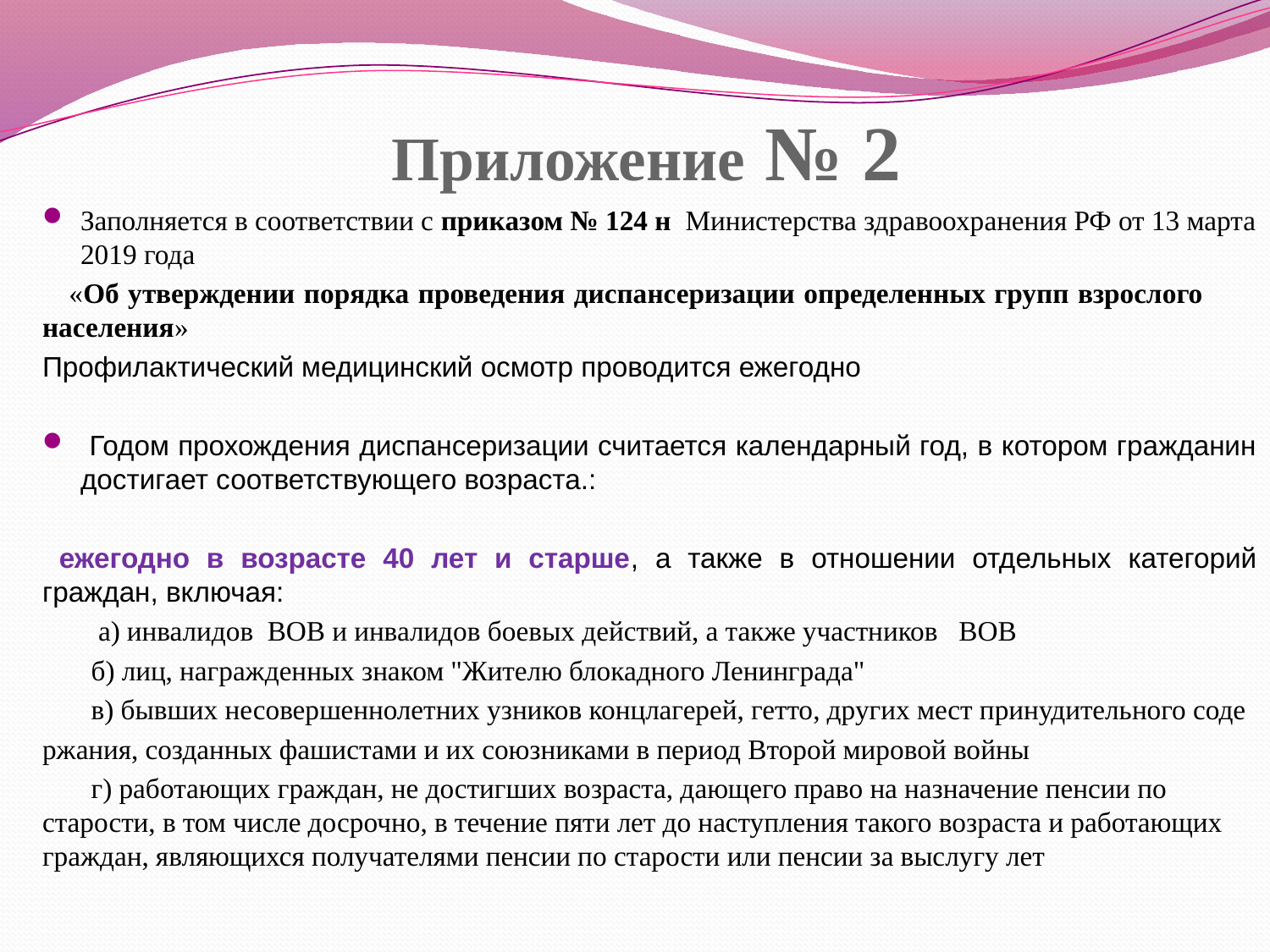

# Приложение № 2
Заполняется в соответствии с приказом № 124 н  Министерства здравоохранения РФ от 13 марта 2019 года
   «Об утверждении порядка проведения диспансеризации определенных групп взрослого       населения»
Профилактический медицинский осмотр проводится ежегодно

 Годом прохождения диспансеризации считается календарный год, в котором гражданин достигает соответствующего возраста.:

 ежегодно в возрасте 40 лет и старше, а также в отношении отдельных категорий граждан, включая:
        а) инвалидов  ВОВ и инвалидов боевых действий, а также участников   ВОВ
       б) лиц, награжденных знаком "Жителю блокадного Ленинграда"
       в) бывших несовершеннолетних узников концлагерей, гетто, других мест принудительного соде
ржания, созданных фашистами и их союзниками в период Второй мировой войны
       г) работающих граждан, не достигших возраста, дающего право на назначение пенсии по старости, в том числе досрочно, в течение пяти лет до наступления такого возраста и работающих граждан, являющихся получателями пенсии по старости или пенсии за выслугу лет